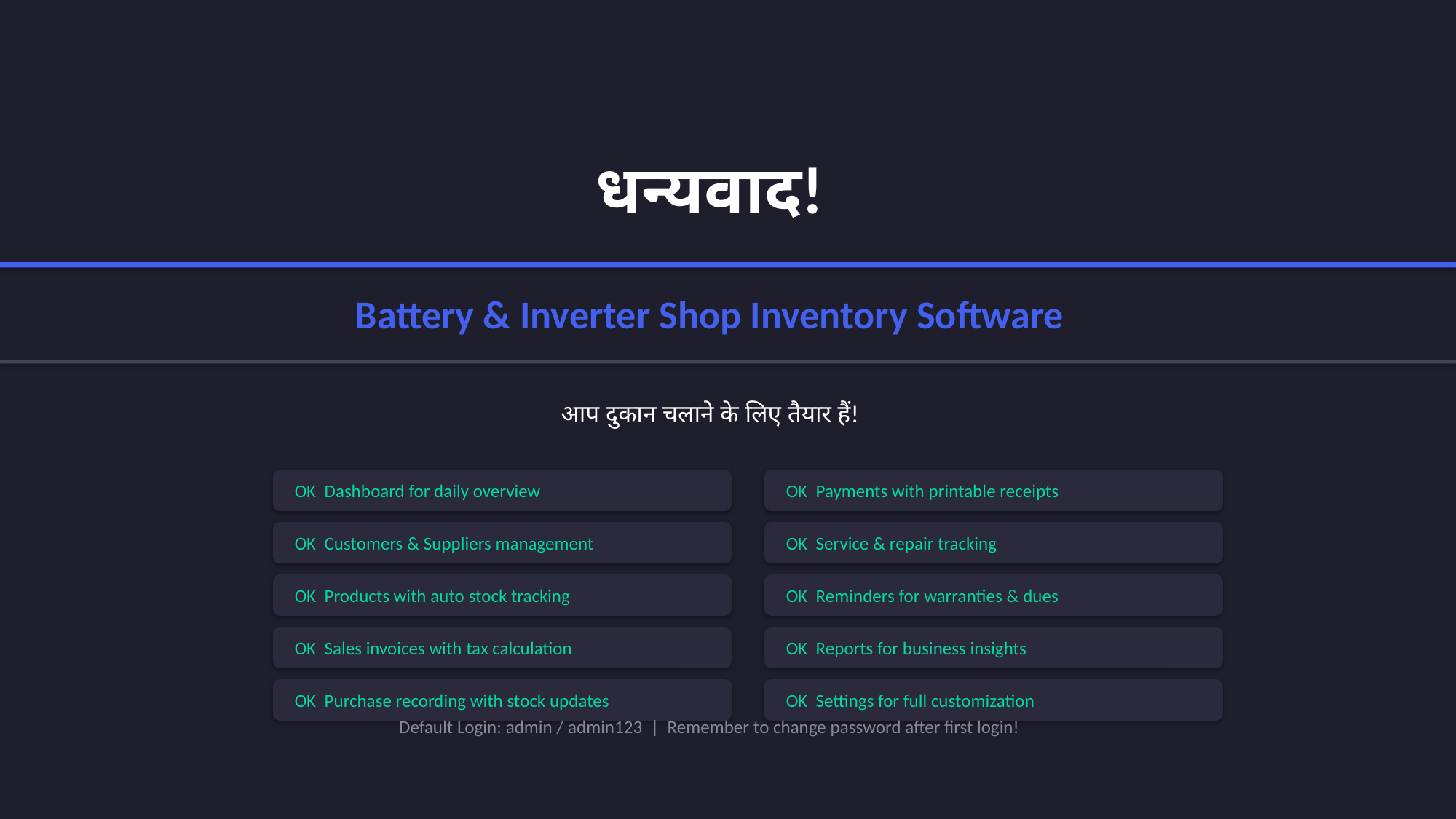

धन्यवाद!

Battery & Inverter Shop Inventory Software

आप दुकान चलाने के लिए तैयार हैं!

OK  Dashboard for daily overview
OK  Payments with printable receipts

OK  Customers & Suppliers management
OK  Service & repair tracking

OK  Products with auto stock tracking
OK  Reminders for warranties & dues

OK  Sales invoices with tax calculation
OK  Reports for business insights

OK  Purchase recording with stock updates
OK  Settings for full customization
Default Login: admin / admin123  |  Remember to change password after first login!